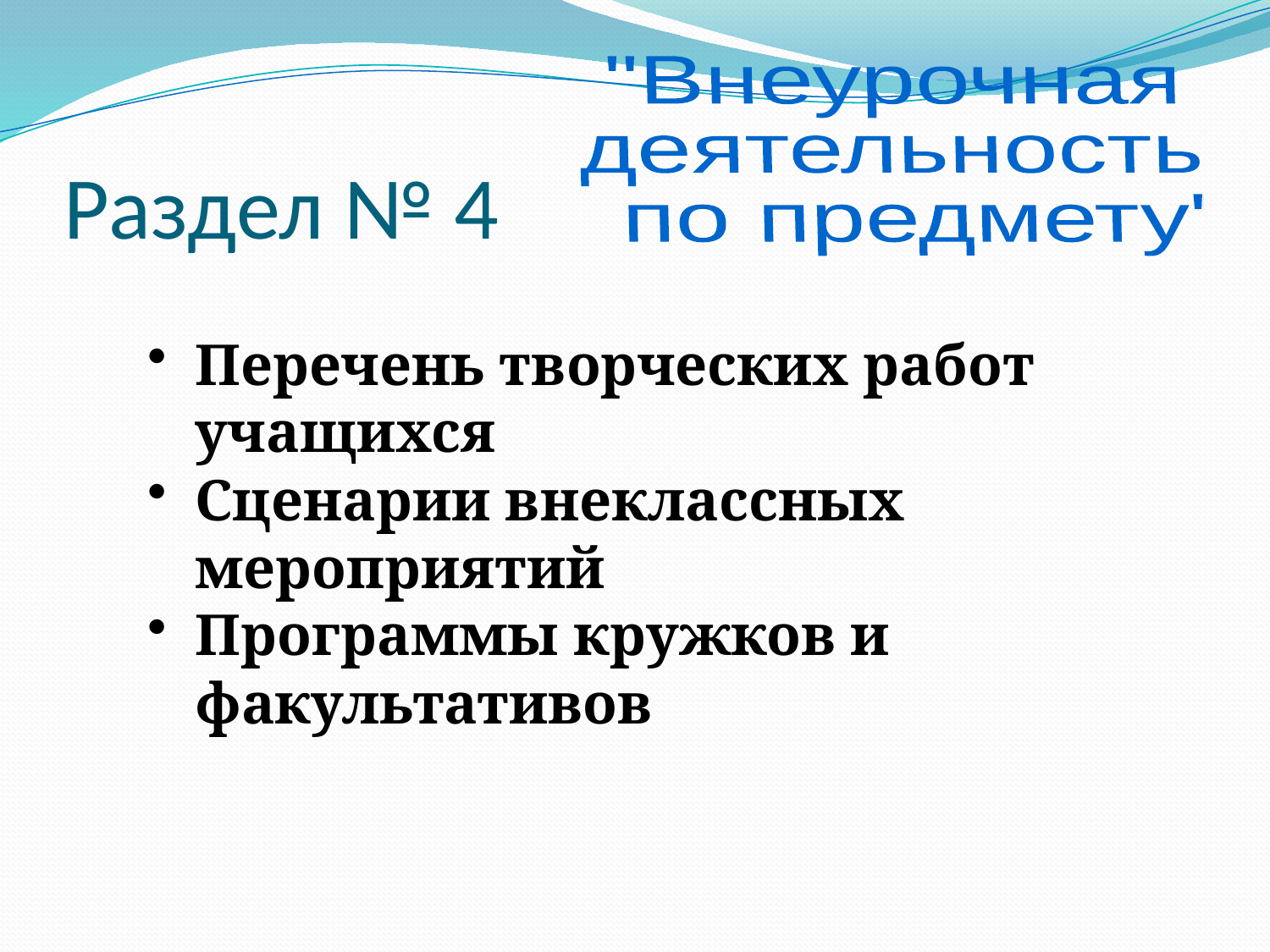

"Внеурочная
деятельность
 по предмету"
# Раздел № 4
Перечень творческих работ учащихся
Сценарии внеклассных мероприятий
Программы кружков и  факультативов